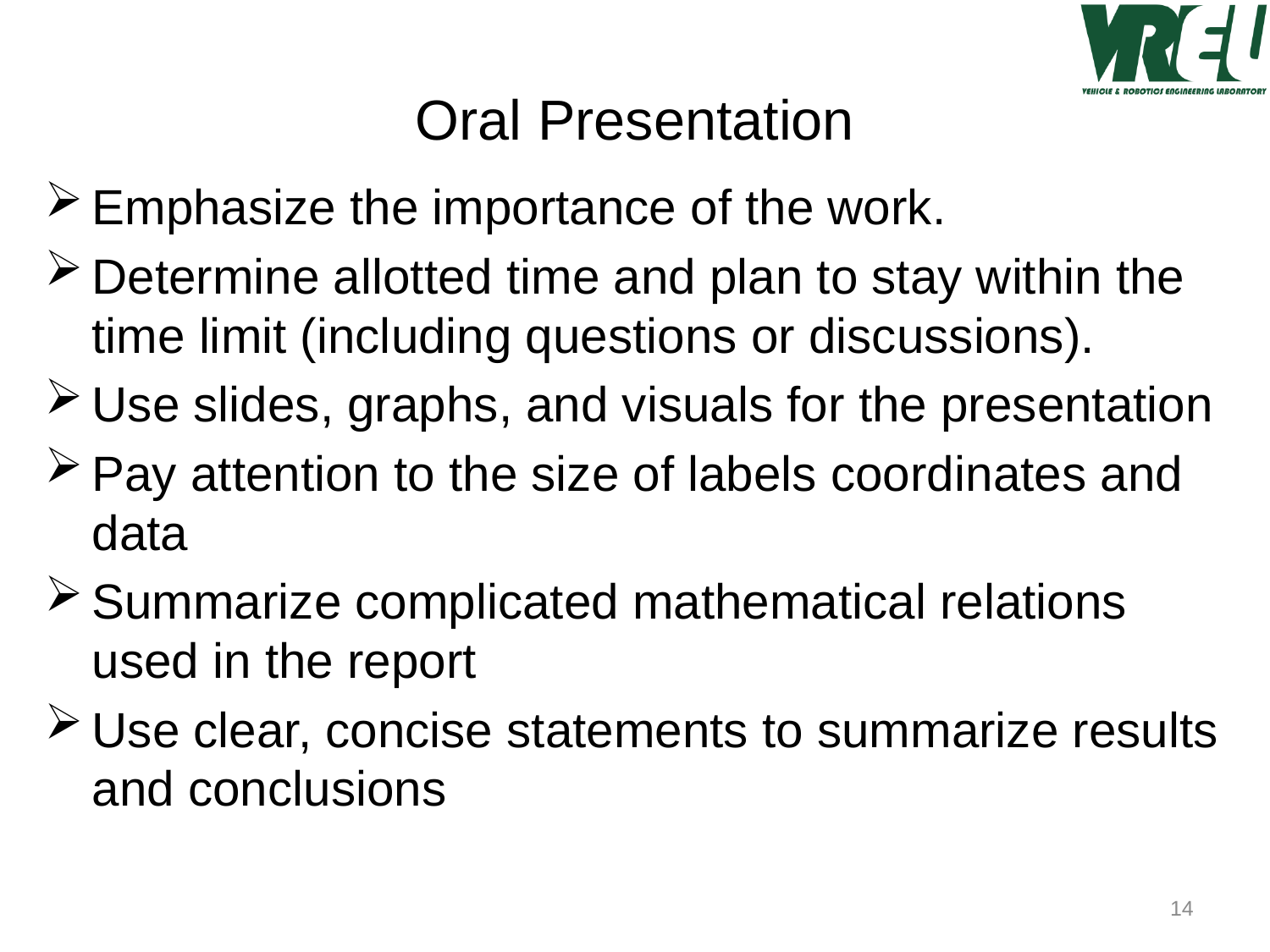

# Oral Presentation
Emphasize the importance of the work.
Determine allotted time and plan to stay within the time limit (including questions or discussions).
Use slides, graphs, and visuals for the presentation
Pay attention to the size of labels coordinates and data
Summarize complicated mathematical relations used in the report
Use clear, concise statements to summarize results and conclusions

14